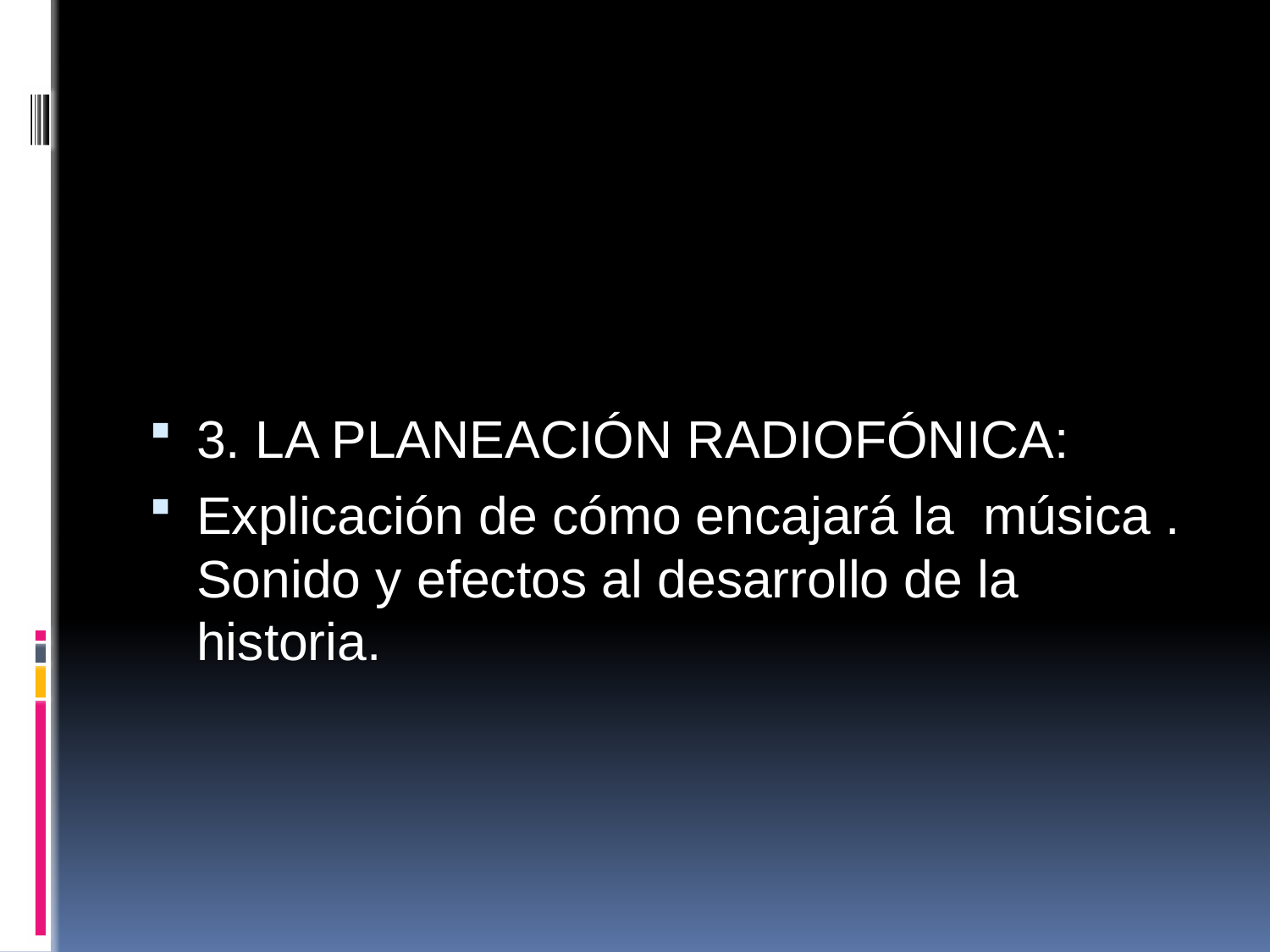

#

3. LA PLANEACIÓN RADIOFÓNICA:
Explicación de cómo encajará la  música . Sonido y efectos al desarrollo de la historia.